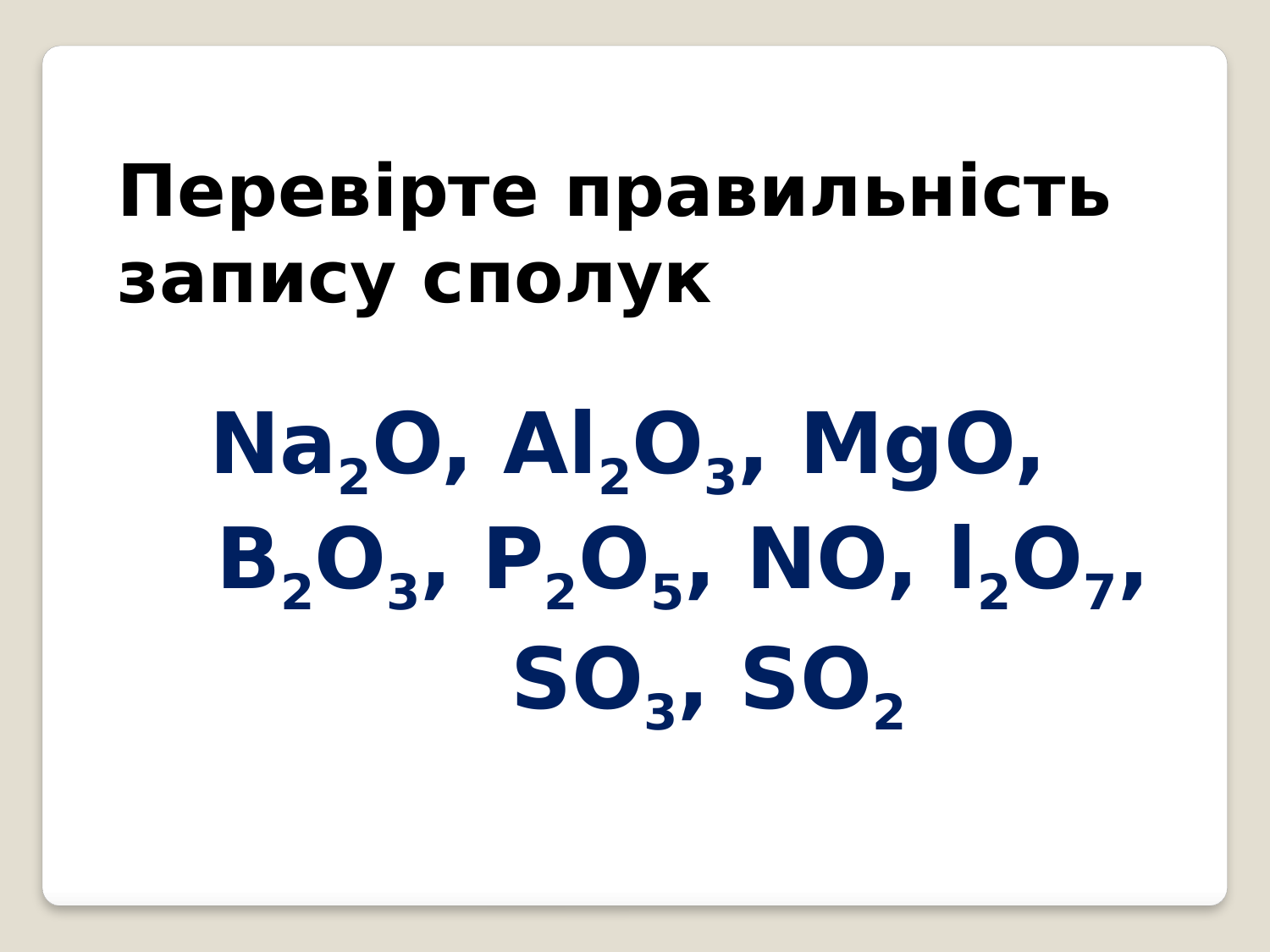

Перевірте правильність запису сполук
 Na2O, Al2O3, MgO,    B2O3, P2O5, NO, l2O7,
   SO3, SO2